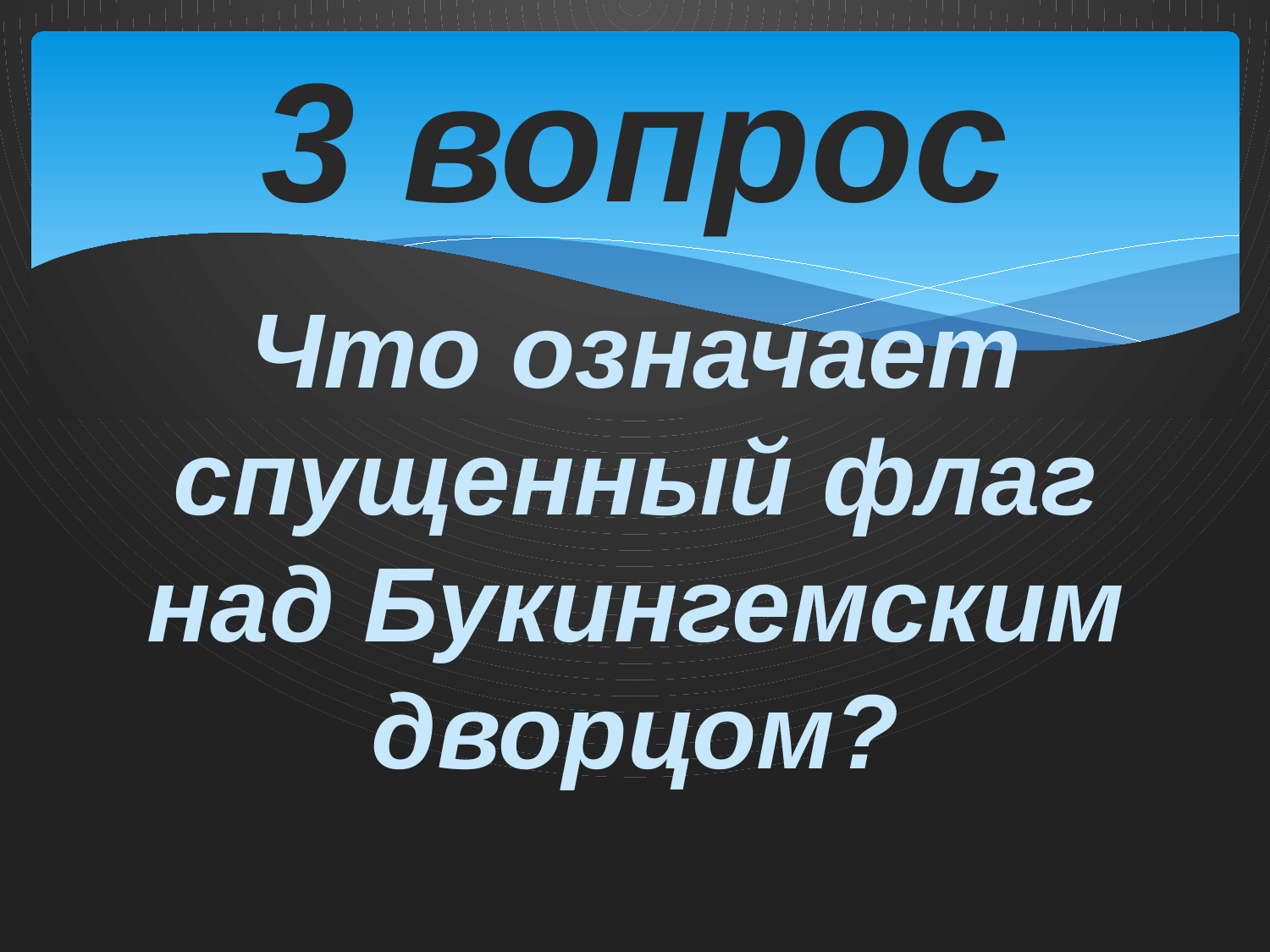

# 3 вопрос
Что означает спущенный флаг над Букингемским дворцом?